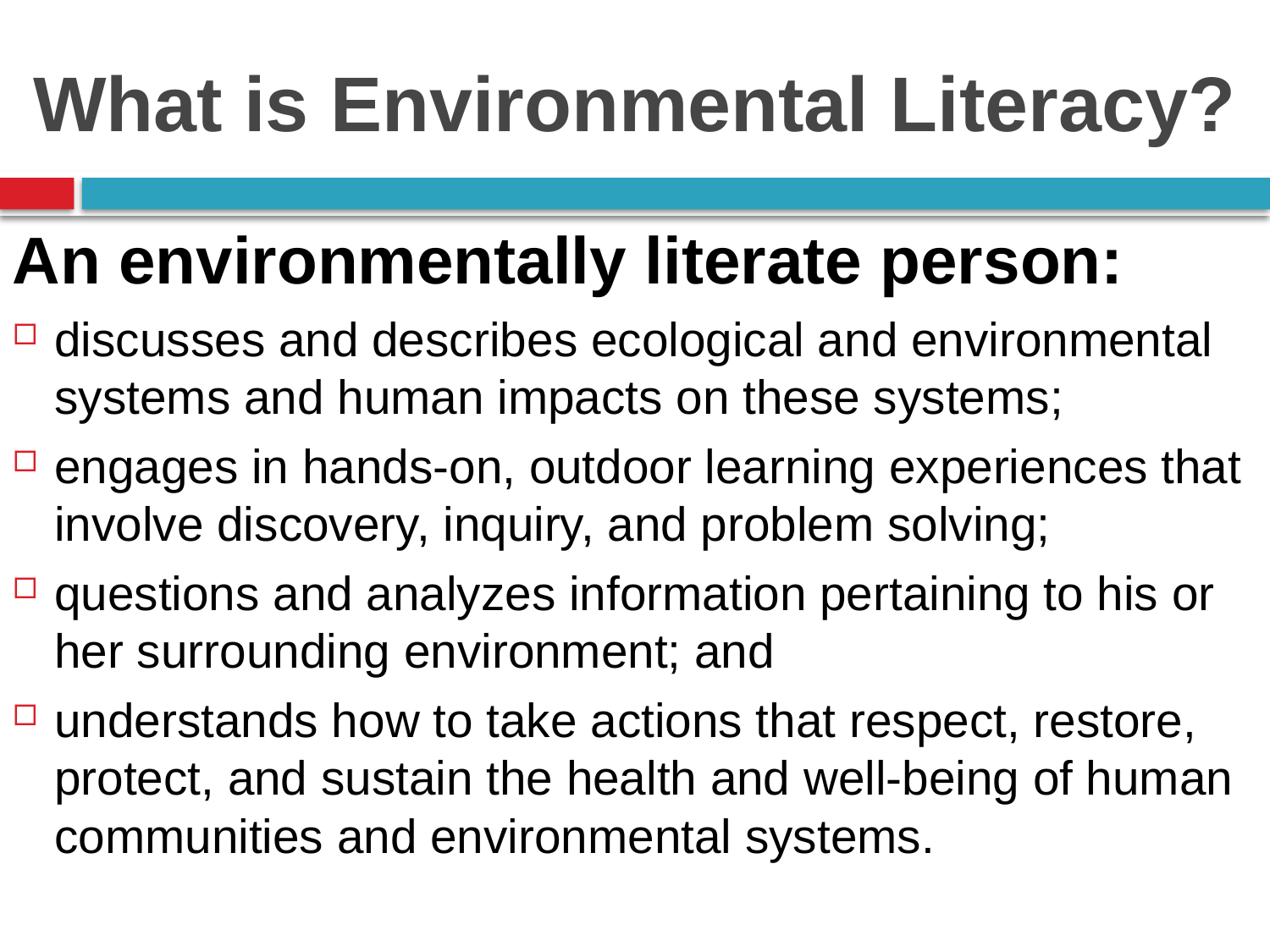

# What is Environmental Literacy?
An environmentally literate person:
discusses and describes ecological and environmental systems and human impacts on these systems;
engages in hands-on, outdoor learning experiences that involve discovery, inquiry, and problem solving;
questions and analyzes information pertaining to his or her surrounding environment; and
understands how to take actions that respect, restore, protect, and sustain the health and well-being of human communities and environmental systems.